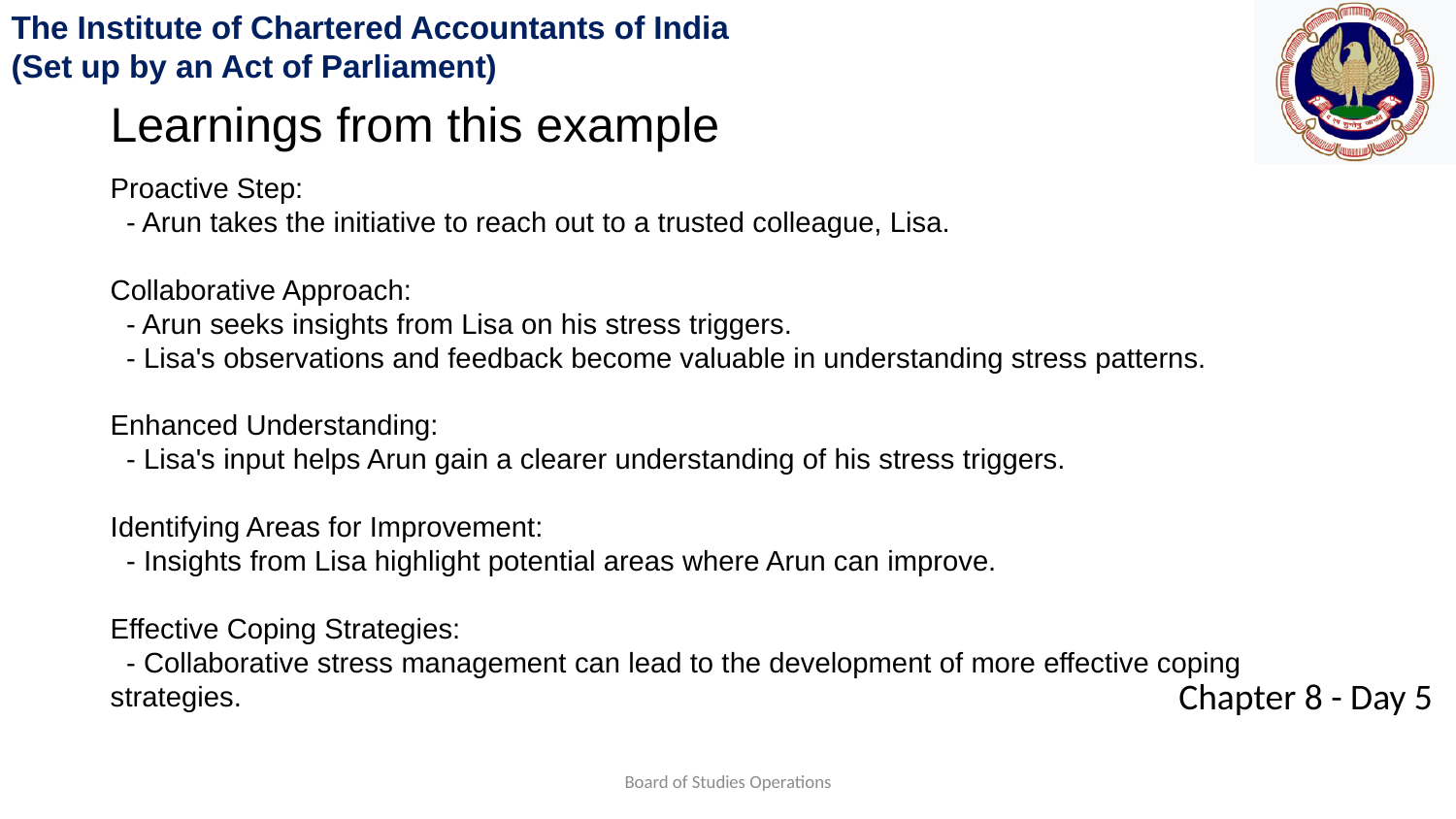

Learnings from this example
Proactive Step:
  - Arun takes the initiative to reach out to a trusted colleague, Lisa.

Collaborative Approach:
  - Arun seeks insights from Lisa on his stress triggers.
  - Lisa's observations and feedback become valuable in understanding stress patterns.

Enhanced Understanding:
  - Lisa's input helps Arun gain a clearer understanding of his stress triggers.

Identifying Areas for Improvement:
  - Insights from Lisa highlight potential areas where Arun can improve.

Effective Coping Strategies:
  - Collaborative stress management can lead to the development of more effective coping strategies.

Board of Studies Operations